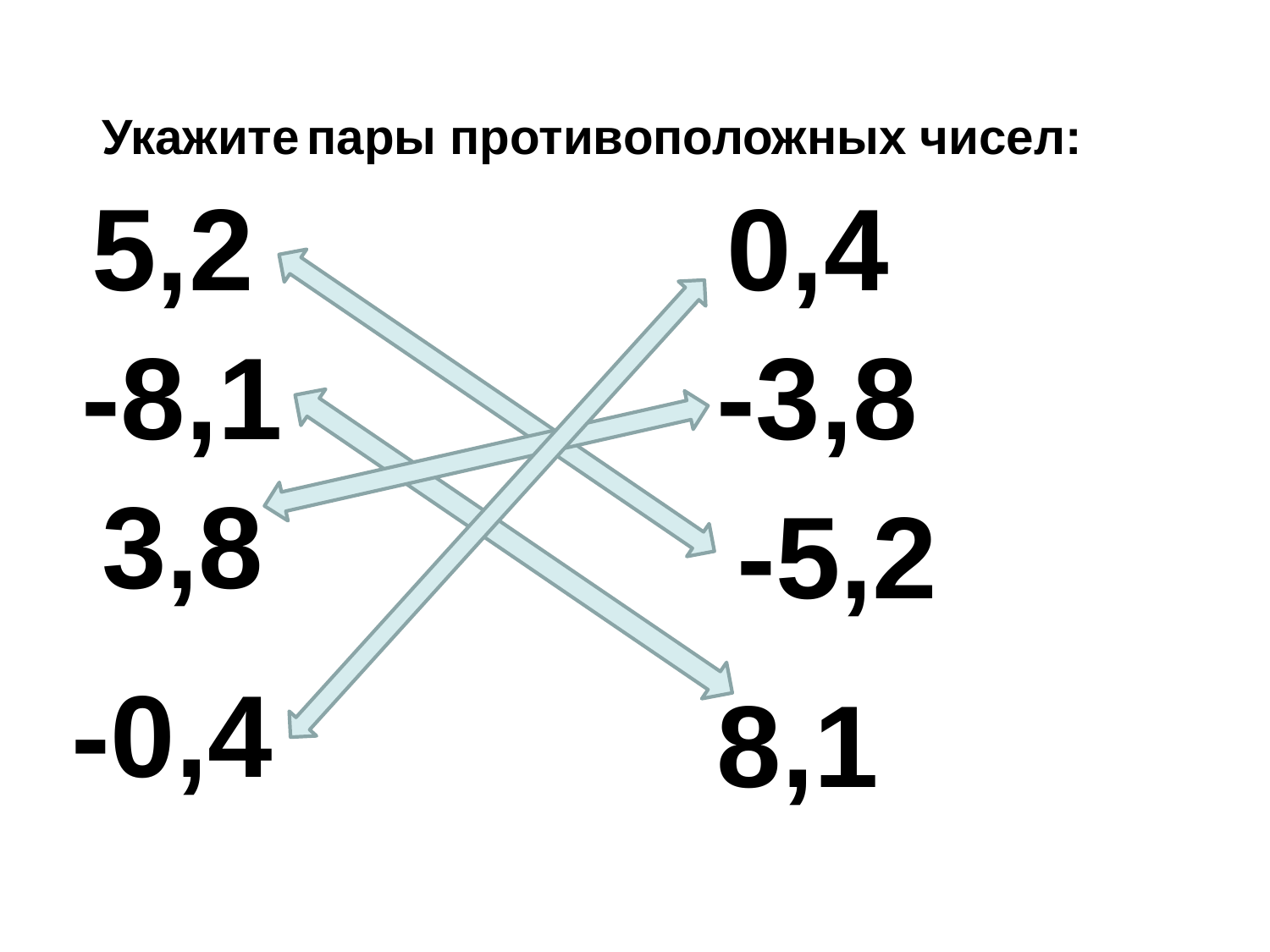

Укажите пары противоположных чисел:
5,2
0,4
-8,1
-3,8

3,8
-5,2

-0,4
8,1